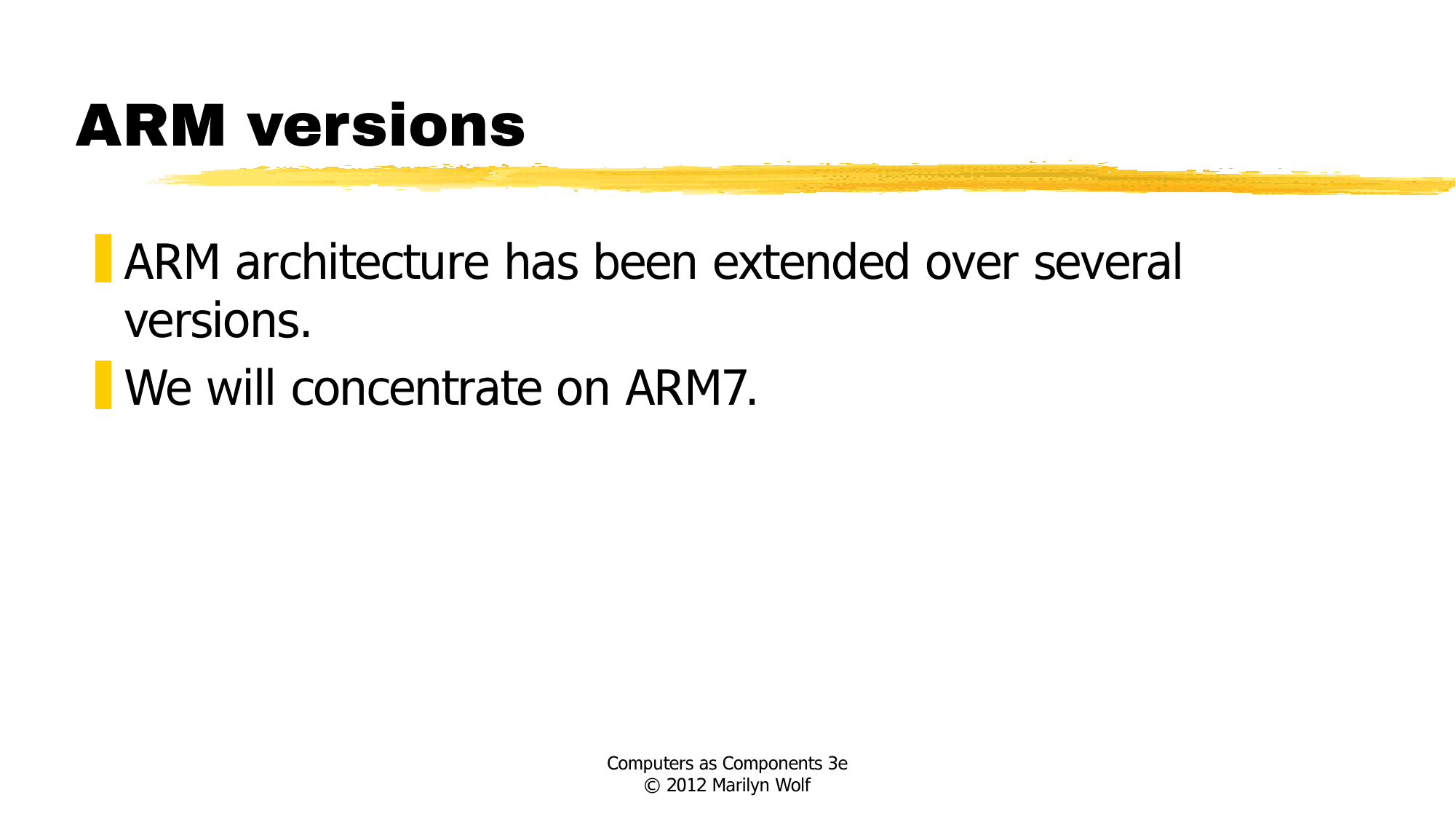

# ARM versions
ARM architecture has been extended over several versions.
We will concentrate on ARM7.